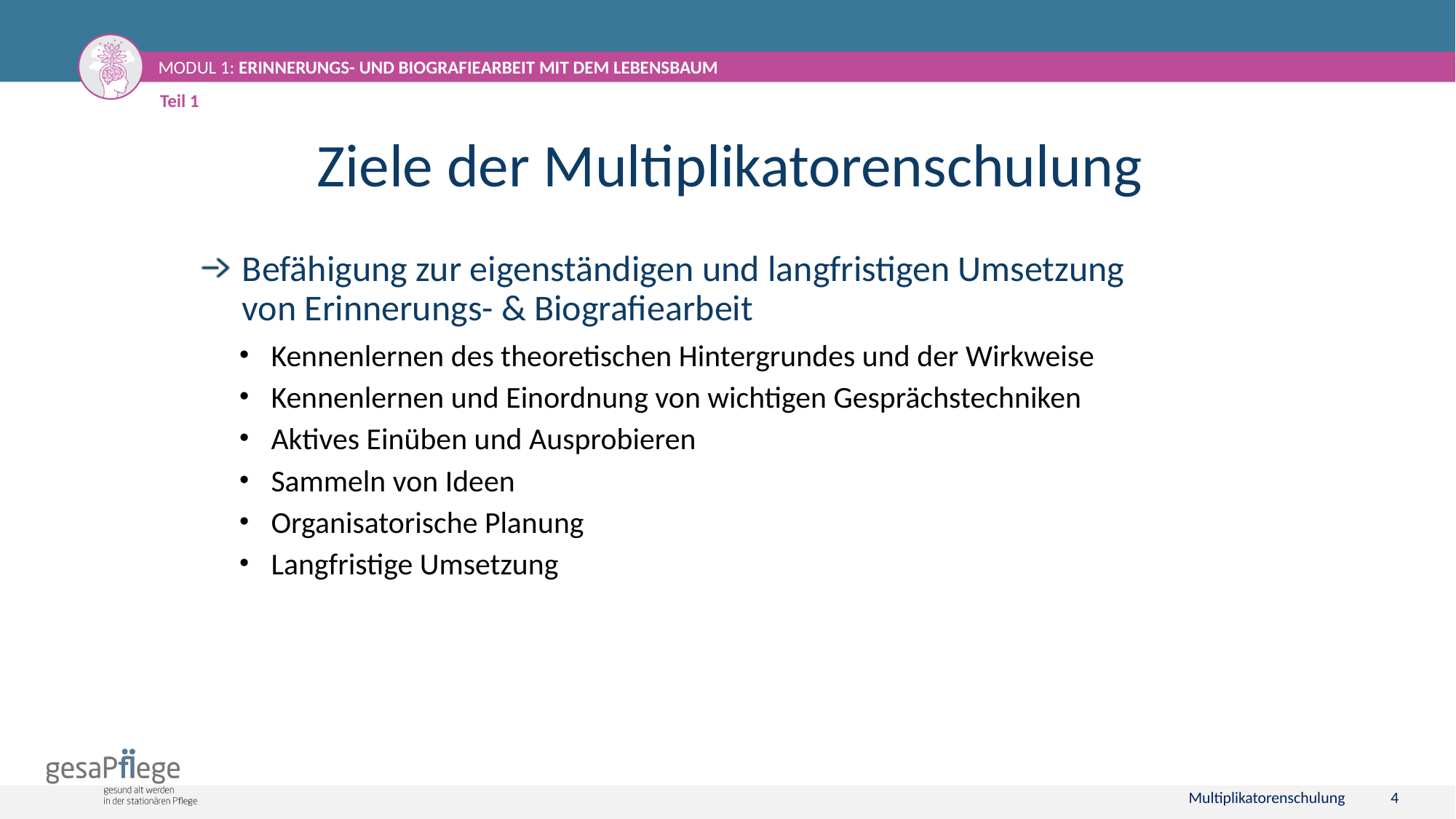

Teil 1
# Ziele der Multiplikatorenschulung
Befähigung zur eigenständigen und langfristigen Umsetzung
von Erinnerungs- & Biografiearbeit
Kennenlernen des theoretischen Hintergrundes und der Wirkweise
Kennenlernen und Einordnung von wichtigen Gesprächstechniken
Aktives Einüben und Ausprobieren
Sammeln von Ideen
Organisatorische Planung
Langfristige Umsetzung

Multiplikatorenschulung
4